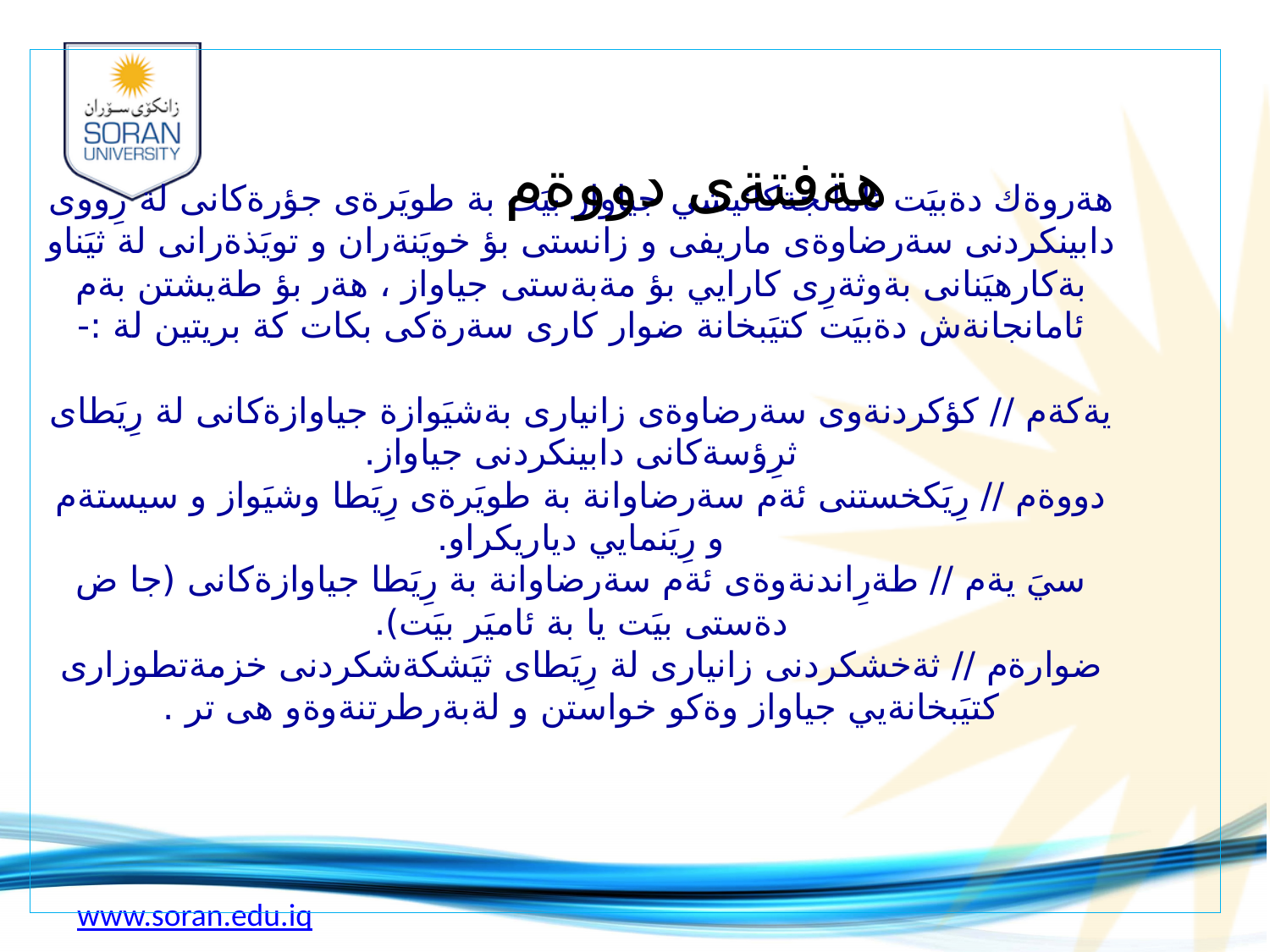

# هةروةك دةبيَت ئامانجةكانيشي جياواز بيَت بة طويَرةى جؤرةكانى لة رِووى دابينكردنى سةرضاوةى ماريفى و زانستى بؤ خويَنةران و تويَذةرانى لة ثيَناو بةكارهيَنانى بةوثةرِى كارايي بؤ مةبةستى جياواز ، هةر بؤ طةيشتن بةم ئامانجانةش دةبيَت كتيَبخانة ضوار كارى سةرةكى بكات كة بريتين لة :- يةكةم // كؤكردنةوى سةرضاوةى زانيارى بةشيَوازة جياوازةكانى لة رِيَطاى ثرِؤسةكانى دابينكردنى جياواز. دووةم // رِيَكخستنى ئةم سةرضاوانة بة طويَرةى رِيَطا وشيَواز و سيستةم و رِيَنمايي دياريكراو. سيَ يةم // طةرِاندنةوةى ئةم سةرضاوانة بة رِيَطا جياوازةكانى (جا ض دةستى بيَت يا بة ئاميَر بيَت). ضوارةم // ثةخشكردنى زانيارى لة رِيَطاى ثيَشكةشكردنى خزمةتطوزارى كتيَبخانةيي جياواز وةكو خواستن و لةبةرطرتنةوةو هى تر .
هةفتةى دووةم